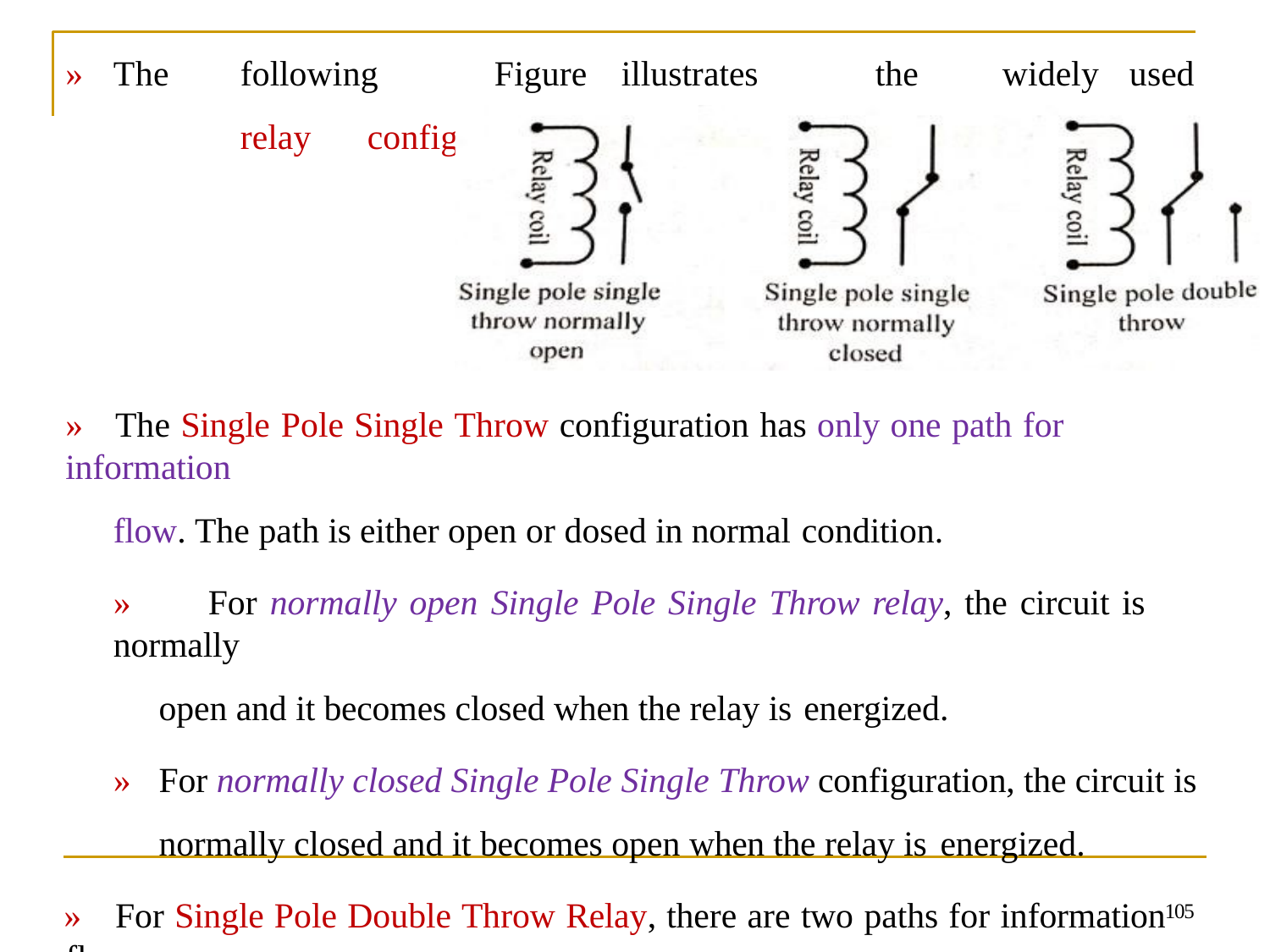

# »	The	following	Figure	illustrates	the	widely	used	relay	configurations	for  embedded applications.

»	The Single Pole Single Throw configuration has only one path for information
flow. The path is either open or dosed in normal condition.
»	For normally open Single Pole Single Throw relay, the circuit is normally
open and it becomes closed when the relay is energized.
»	For normally closed Single Pole Single Throw configuration, the circuit is  normally closed and it becomes open when the relay is energized.
»	For Single Pole Double Throw Relay, there are two paths for information flow

105